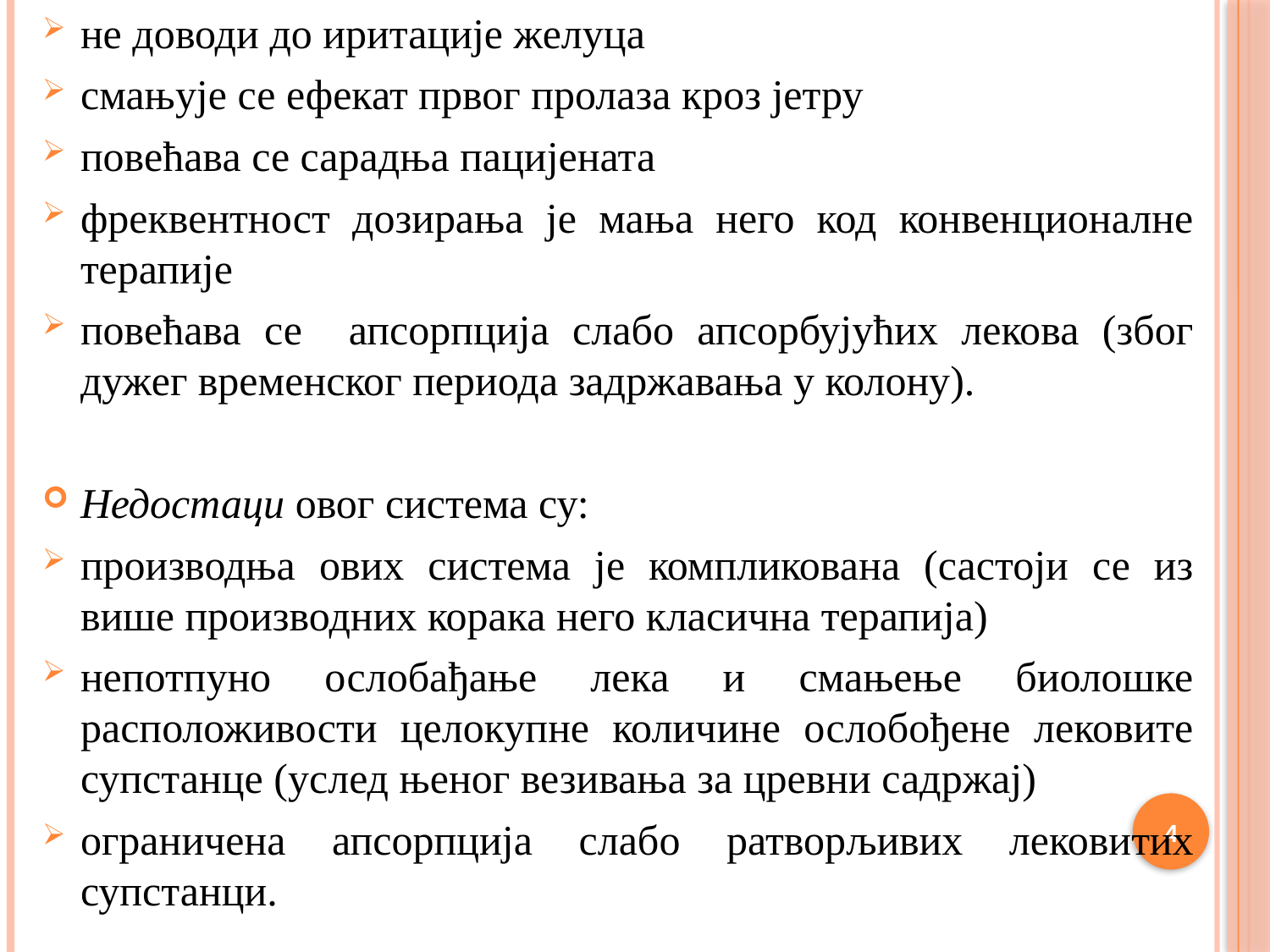

не доводи до иритације желуца
смањује се ефекат првог пролаза кроз јетру
повећава се сарадња пацијената
фреквентност дозирања је мања него код конвенционалне терапије
повећава се  апсорпција слабо апсорбујућих лекова (због дужег временског периода задржавања у колону).

Недостаци овог система су:
производња ових система је компликована (састоји се из више производних корака него класична терапија)
непотпуно ослобађање лека и смањење биолошке расположивости целокупне количине ослобођене лековите супстанце (услед њеног везивања за цревни садржај)
ограничена апсорпција слабо ратворљивих лековитих супстанци.
4